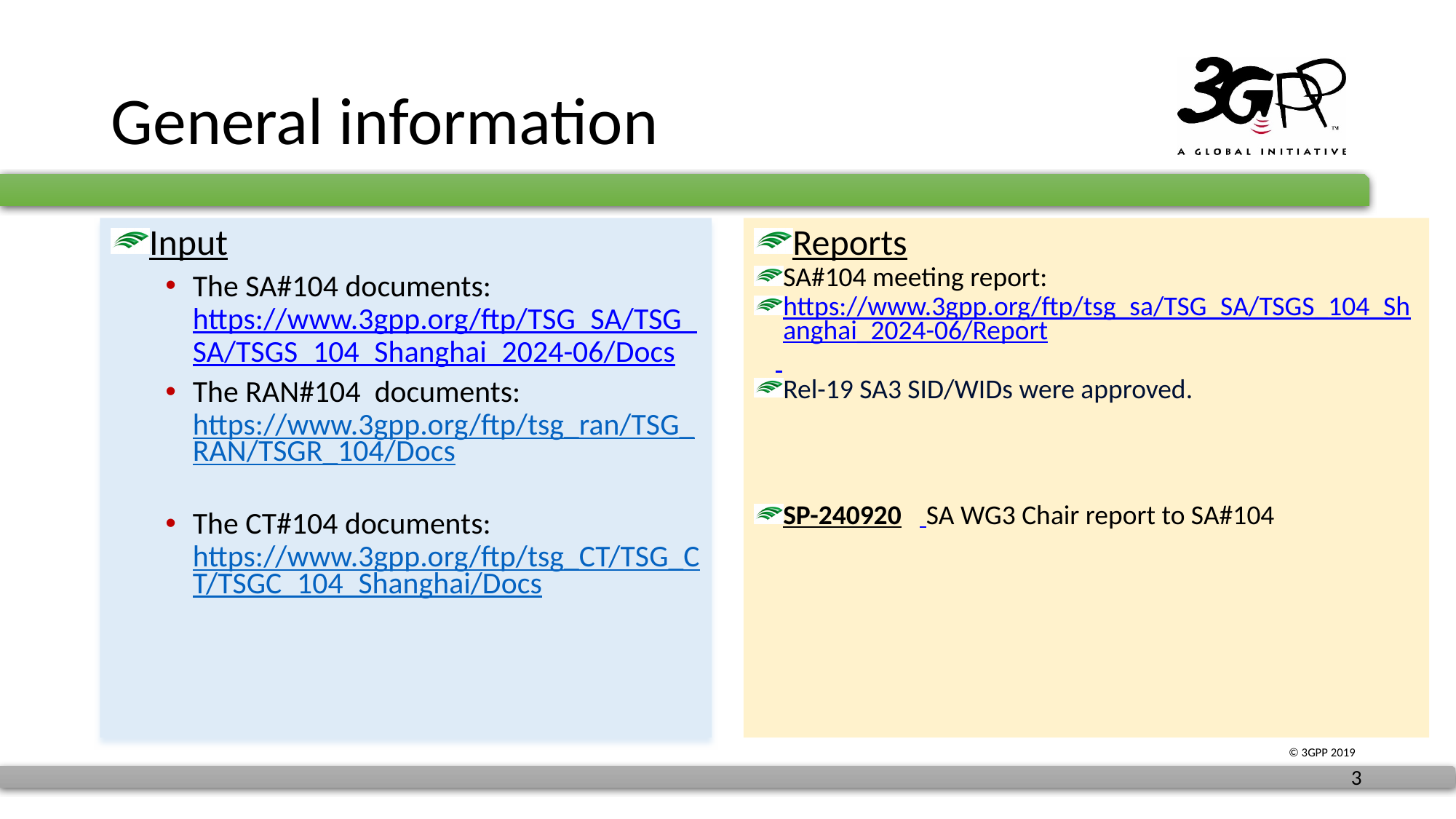

# General information
Input
The SA#104 documents: https://www.3gpp.org/ftp/TSG_SA/TSG_SA/TSGS_104_Shanghai_2024-06/Docs
The RAN#104  documents: https://www.3gpp.org/ftp/tsg_ran/TSG_RAN/TSGR_104/Docs
The CT#104 documents: https://www.3gpp.org/ftp/tsg_CT/TSG_CT/TSGC_104_Shanghai/Docs
Reports
SA#104 meeting report:
https://www.3gpp.org/ftp/tsg_sa/TSG_SA/TSGS_104_Shanghai_2024-06/Report
Rel-19 SA3 SID/WIDs were approved.

SP-240920    SA WG3 Chair report to SA#104